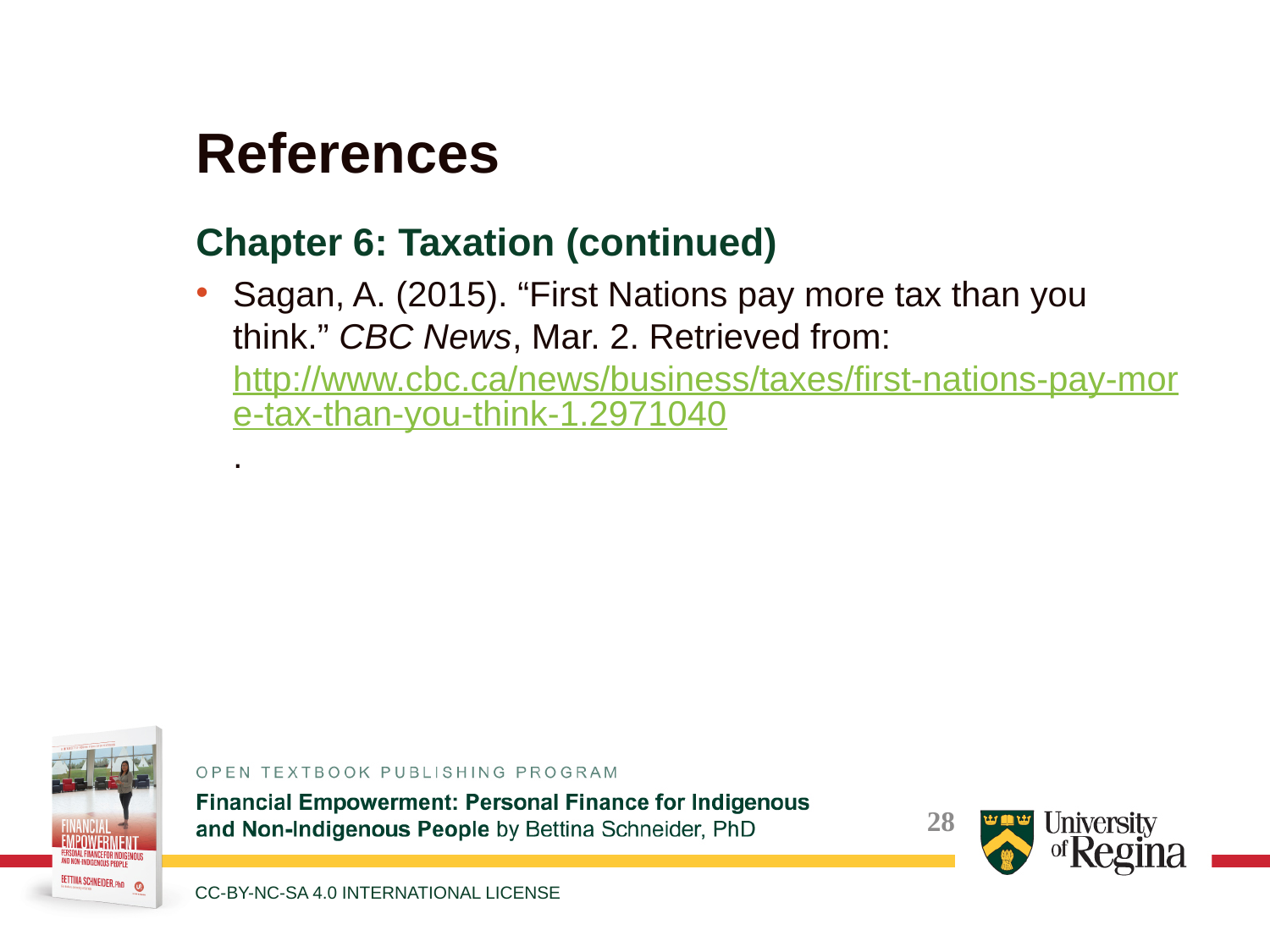

# References
Chapter 6: Taxation (continued)
Sagan, A. (2015). “First Nations pay more tax than you think.” CBC News, Mar. 2. Retrieved from: http://www.cbc.ca/news/business/taxes/first-nations-pay-more-tax-than-you-think-1.2971040.

28
CC-BY-NC-SA 4.0 INTERNATIONAL LICENSE